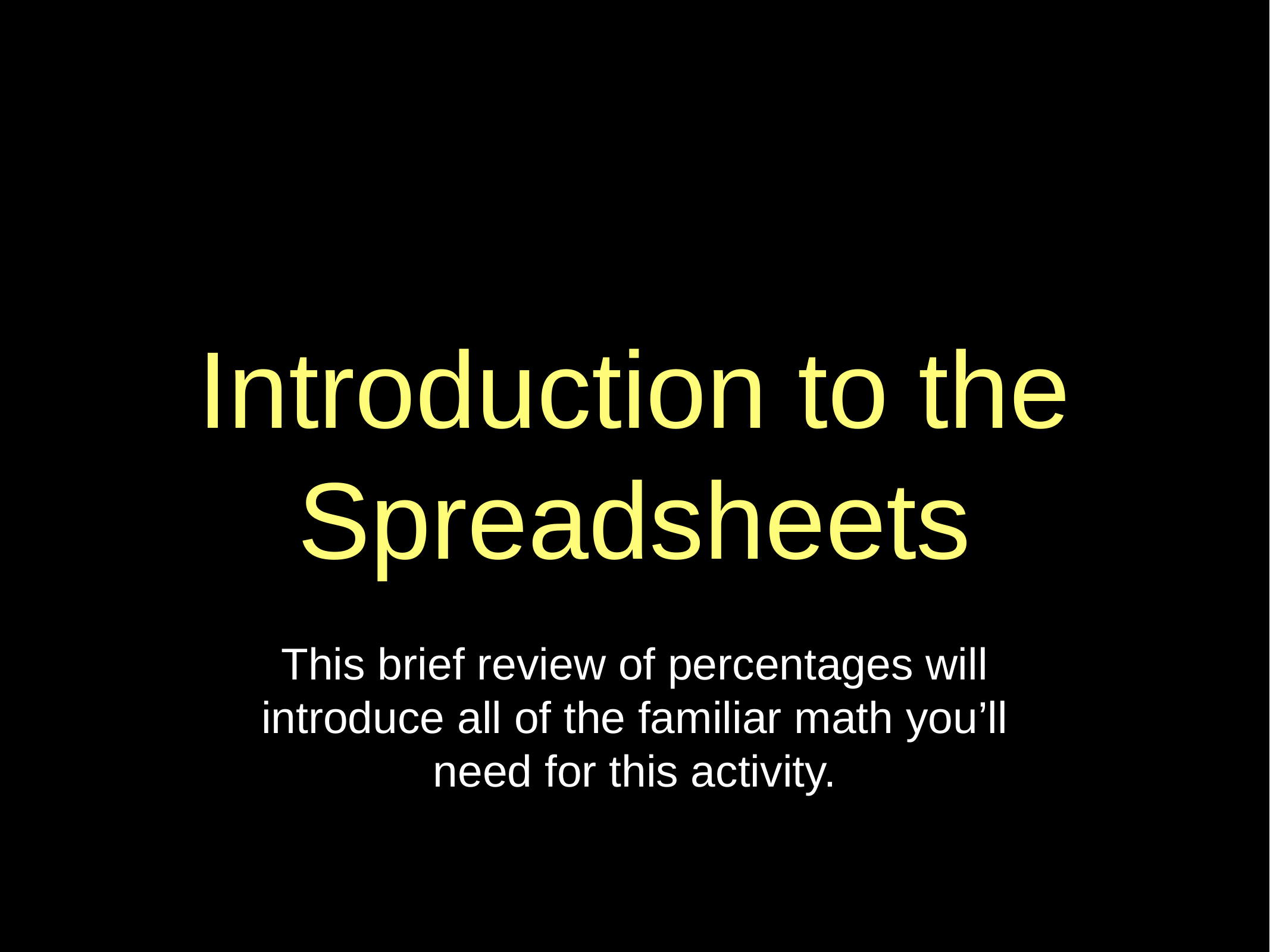

Introduction to the Spreadsheets
This brief review of percentages will introduce all of the familiar math you’ll need for this activity.